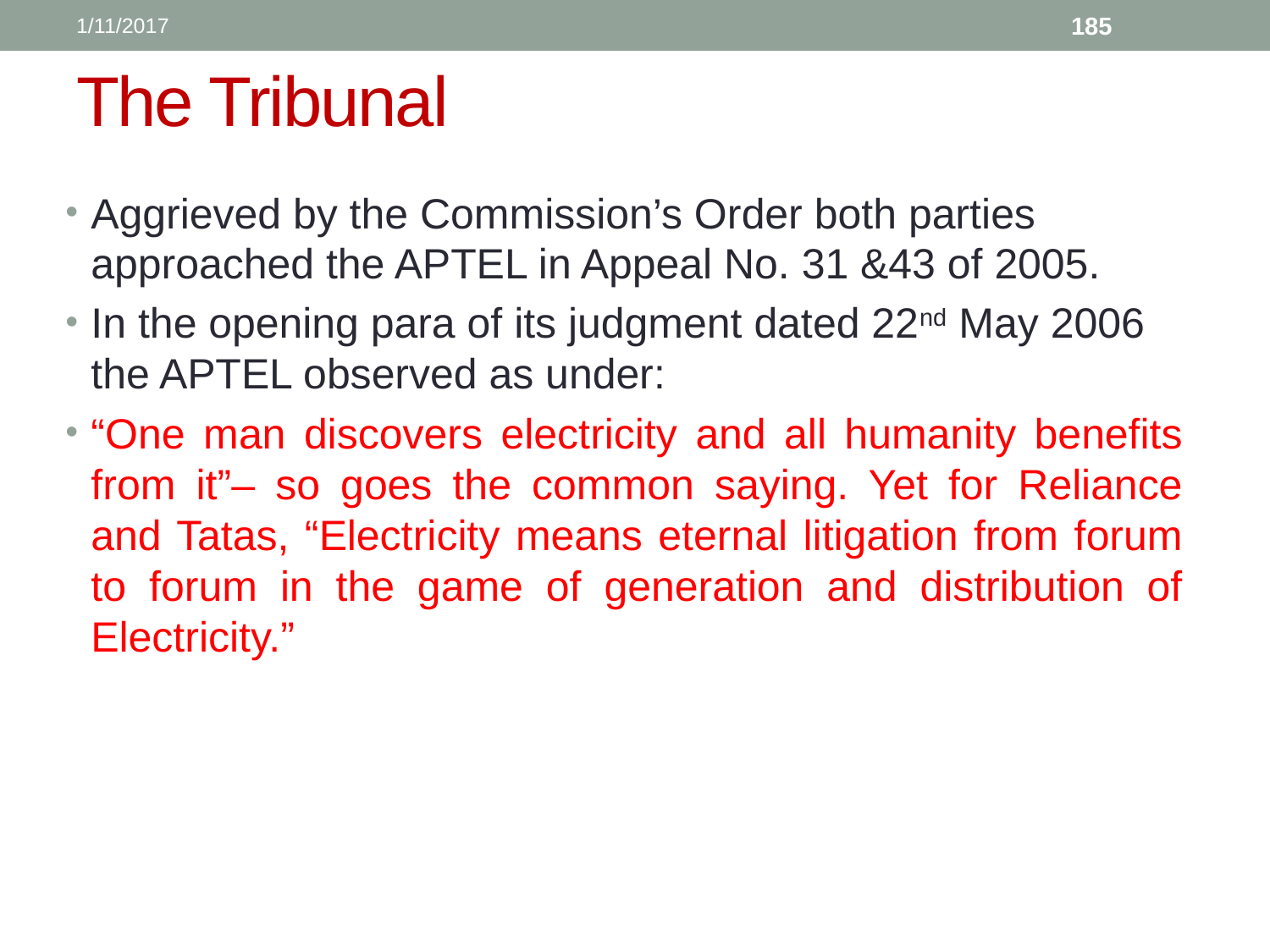

1/11/2017
185
# The Tribunal
Aggrieved by the Commission’s Order both parties approached the APTEL in Appeal No. 31 &43 of 2005.
In the opening para of its judgment dated 22nd May 2006 the APTEL observed as under:
“One man discovers electricity and all humanity benefits from it”– so goes the common saying. Yet for Reliance and Tatas, “Electricity means eternal litigation from forum to forum in the game of generation and distribution of Electricity.”